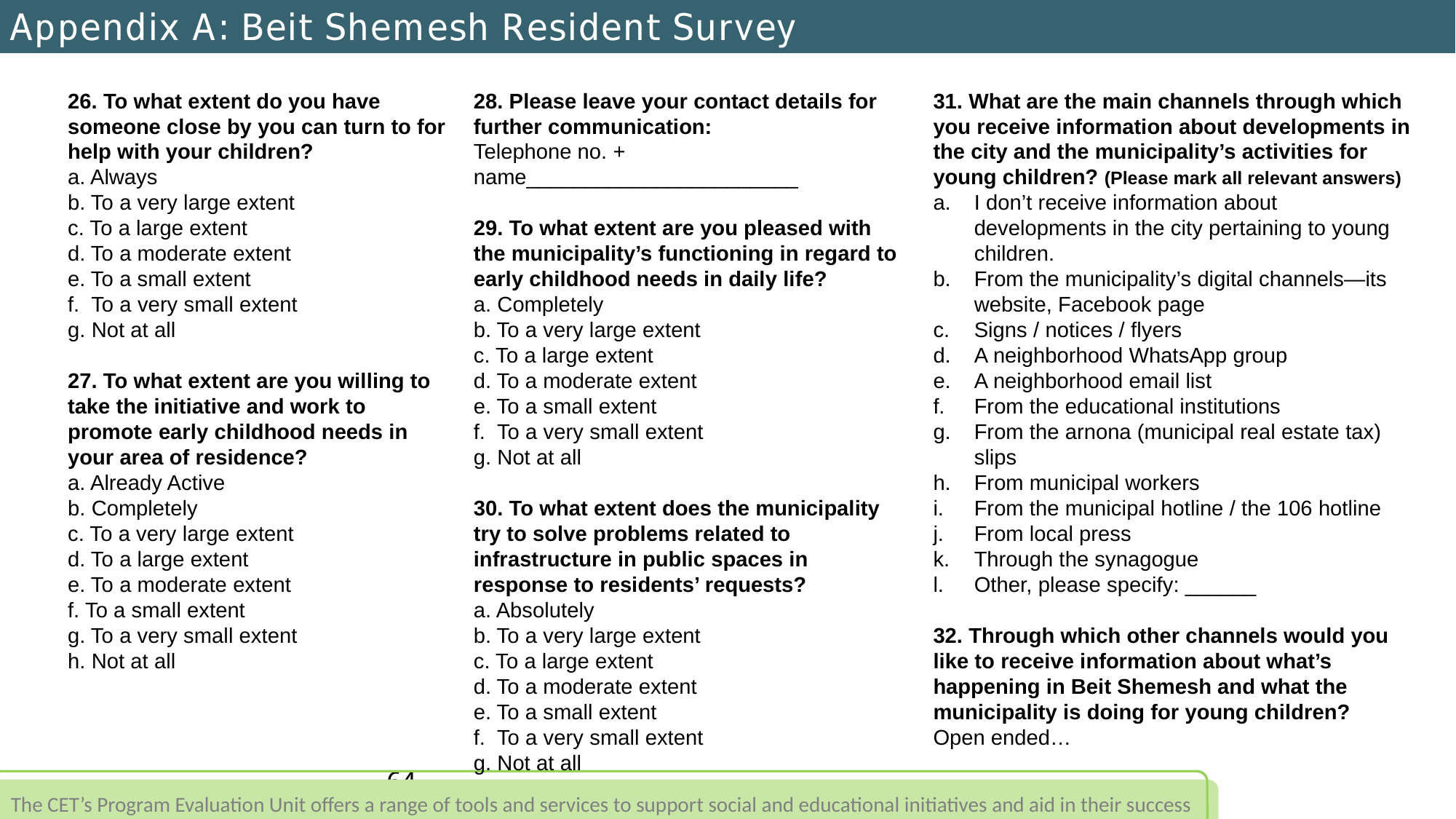

Appendix A: Beit Shemesh Resident Survey
26. To what extent do you have someone close by you can turn to for help with your children?
a. Always
b. To a very large extent
c. To a large extent
d. To a moderate extent
e. To a small extent
f.  To a very small extent
g. Not at all

27. To what extent are you willing to take the initiative and work to promote early childhood needs in your area of residence?
a. Already Active
b. Completely
c. To a very large extent
d. To a large extent
e. To a moderate extent
f. To a small extent
g. To a very small extent
h. Not at all

28. Please leave your contact details for further communication:
Telephone no. + name_______________________

29. To what extent are you pleased with the municipality’s functioning in regard to early childhood needs in daily life?
a. Completely
b. To a very large extent
c. To a large extent
d. To a moderate extent
e. To a small extent
f.  To a very small extent
g. Not at all

30. To what extent does the municipality try to solve problems related to infrastructure in public spaces in response to residents’ requests?
a. Absolutely
b. To a very large extent
c. To a large extent
d. To a moderate extent
e. To a small extent
f.  To a very small extent
g. Not at all

31. What are the main channels through which you receive information about developments in the city and the municipality’s activities for young children? (Please mark all relevant answers)
I don’t receive information about developments in the city pertaining to young children.
From the municipality’s digital channels—its website, Facebook page
Signs / notices / flyers
A neighborhood WhatsApp group
A neighborhood email list
From the educational institutions
From the arnona (municipal real estate tax) slips
From municipal workers
From the municipal hotline / the 106 hotline
From local press
Through the synagogue
Other, please specify: ______

32. Through which other channels would you like to receive information about what’s happening in Beit Shemesh and what the  municipality is doing for young children?
Open ended…